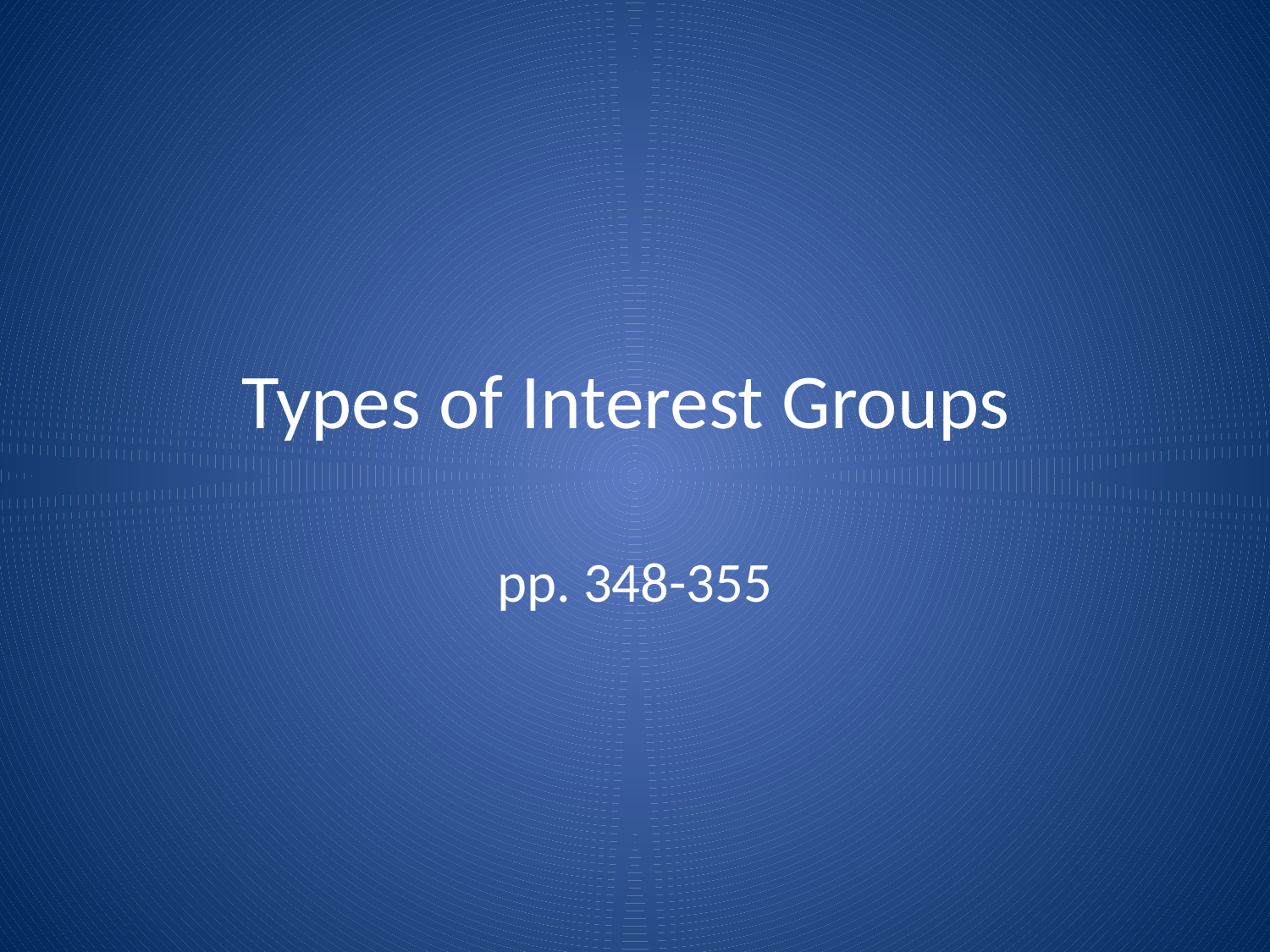

# Types of Interest Groups
pp. 348-355